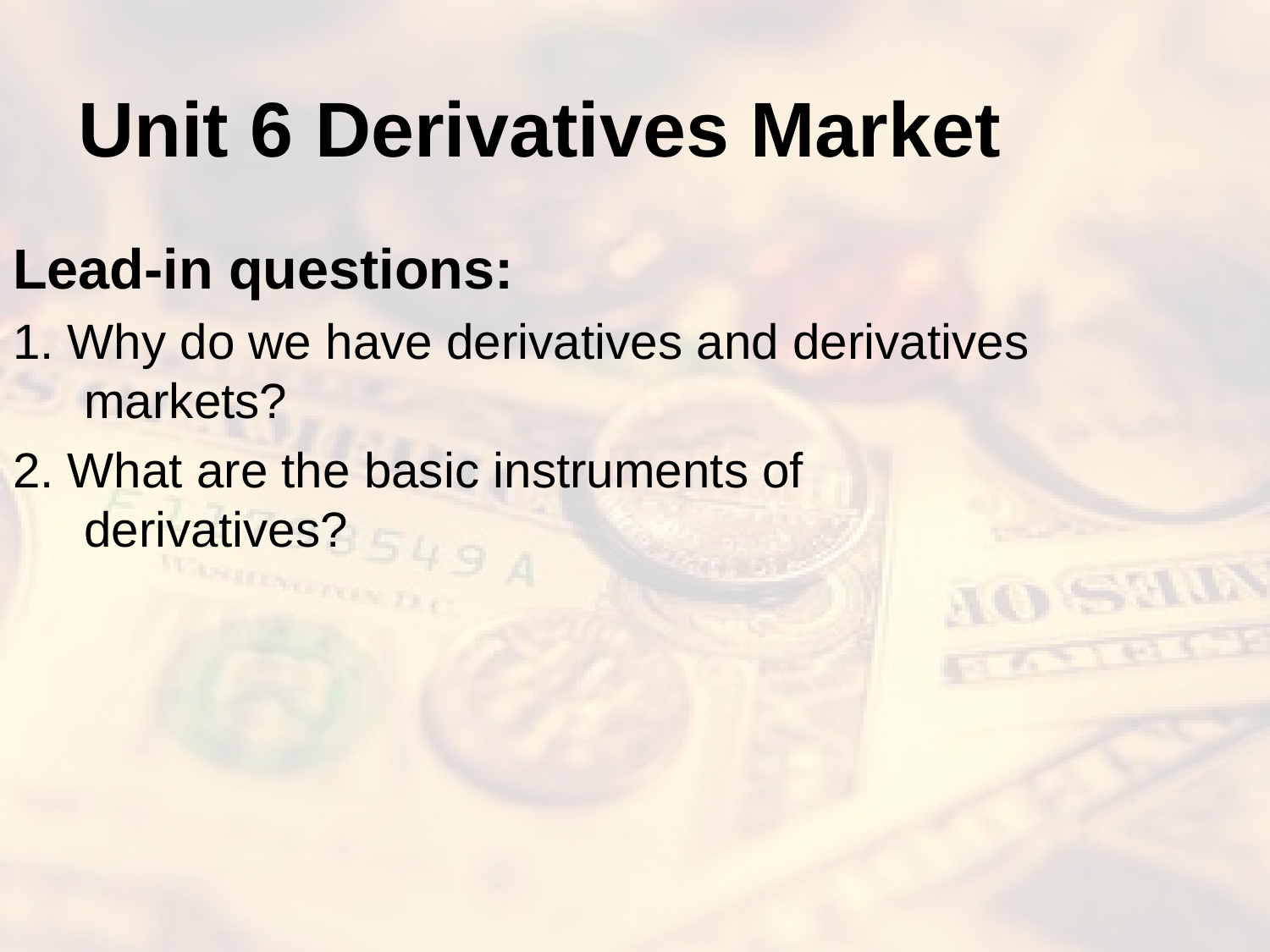

# Unit 6 Derivatives Market
Lead-in questions:
1. Why do we have derivatives and derivatives markets?
2. What are the basic instruments of derivatives?